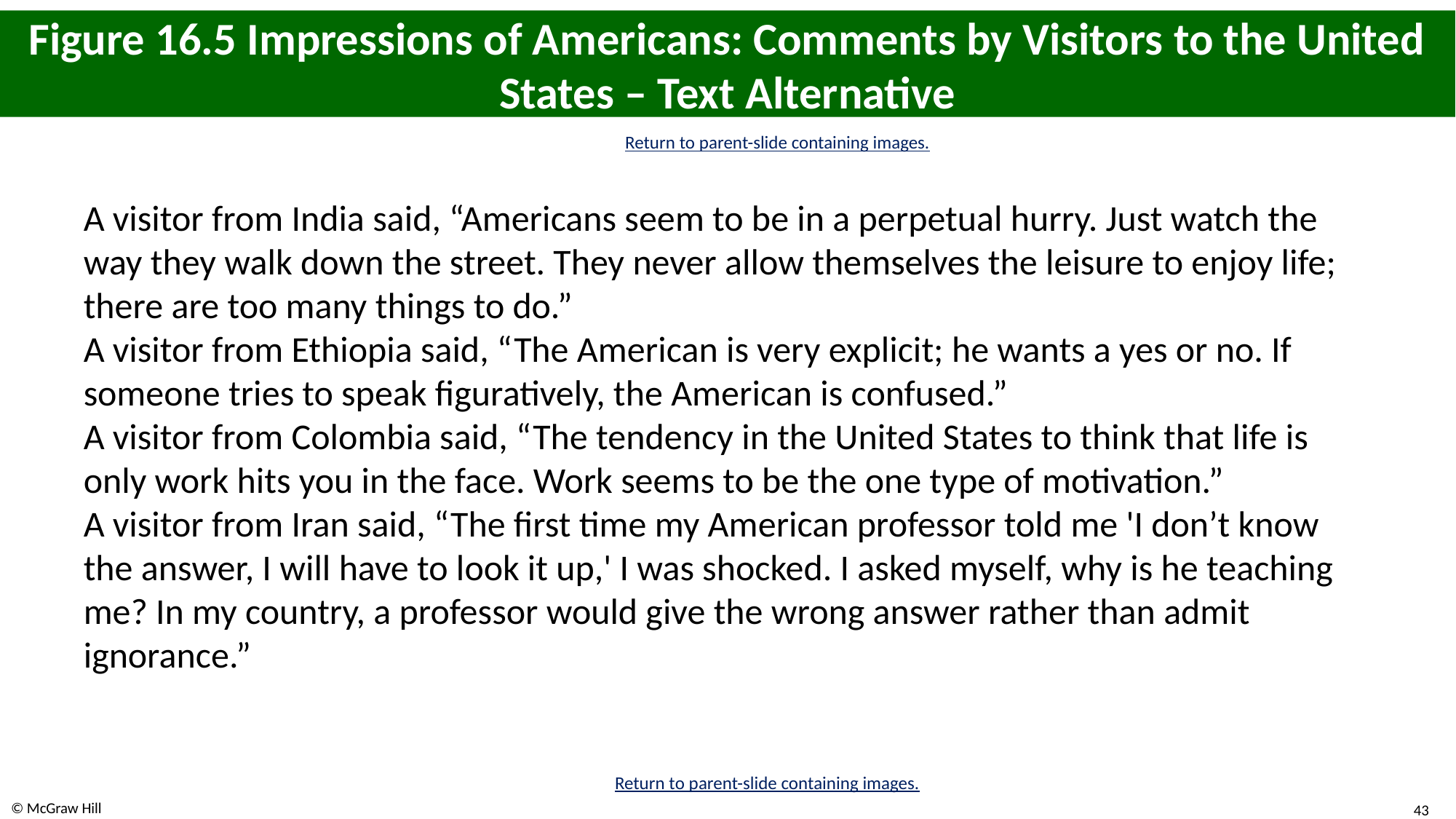

# Figure 16.5 Impressions of Americans: Comments by Visitors to the United States – Text Alternative
Return to parent-slide containing images.
A visitor from India said, “Americans seem to be in a perpetual hurry. Just watch the way they walk down the street. They never allow themselves the leisure to enjoy life; there are too many things to do.”
A visitor from Ethiopia said, “The American is very explicit; he wants a yes or no. If someone tries to speak figuratively, the American is confused.”
A visitor from Colombia said, “The tendency in the United States to think that life is only work hits you in the face. Work seems to be the one type of motivation.”
A visitor from Iran said, “The first time my American professor told me 'I don’t know the answer, I will have to look it up,' I was shocked. I asked myself, why is he teaching me? In my country, a professor would give the wrong answer rather than admit ignorance.”
Return to parent-slide containing images.